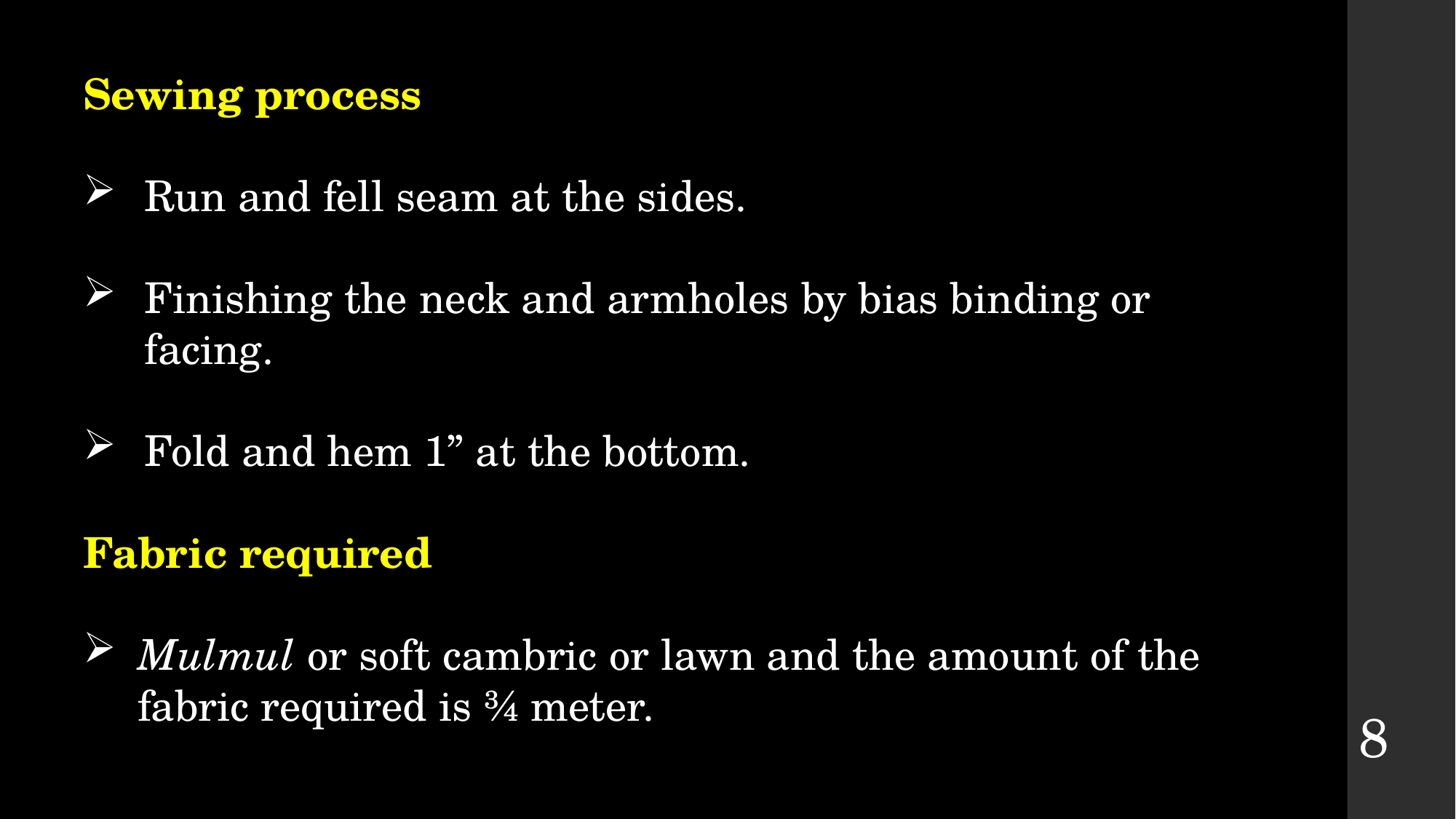

Sewing process

Run and fell seam at the sides.

Finishing the neck and armholes by bias binding or facing.

Fold and hem 1” at the bottom.

Fabric required

Mulmul or soft cambric or lawn and the amount of the fabric required is ¾ meter.
8